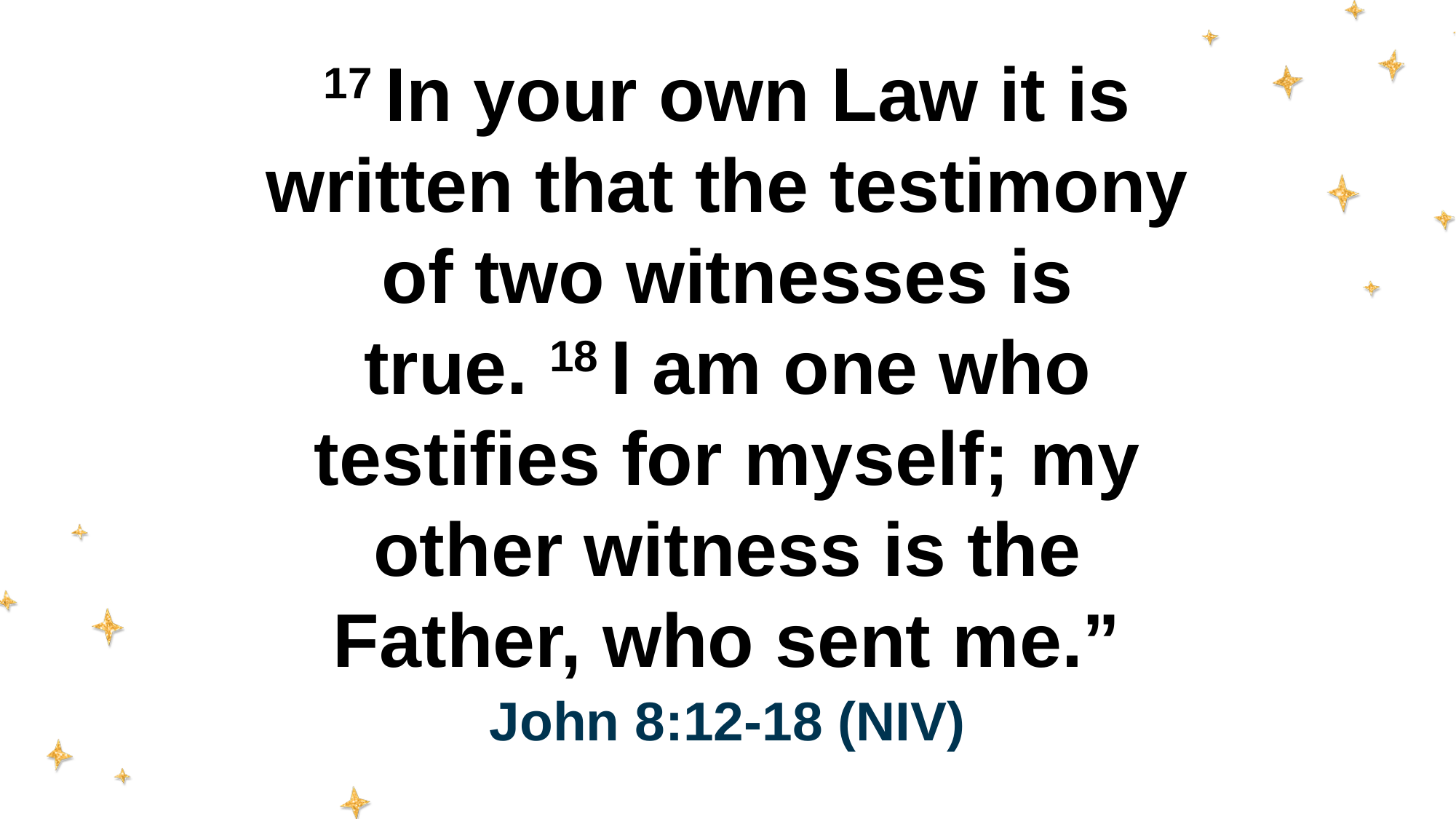

# 17 In your own Law it is written that the testimony of two witnesses is true. 18 I am one who testifies for myself; my other witness is the Father, who sent me.”
John 8:12-18 (NIV)